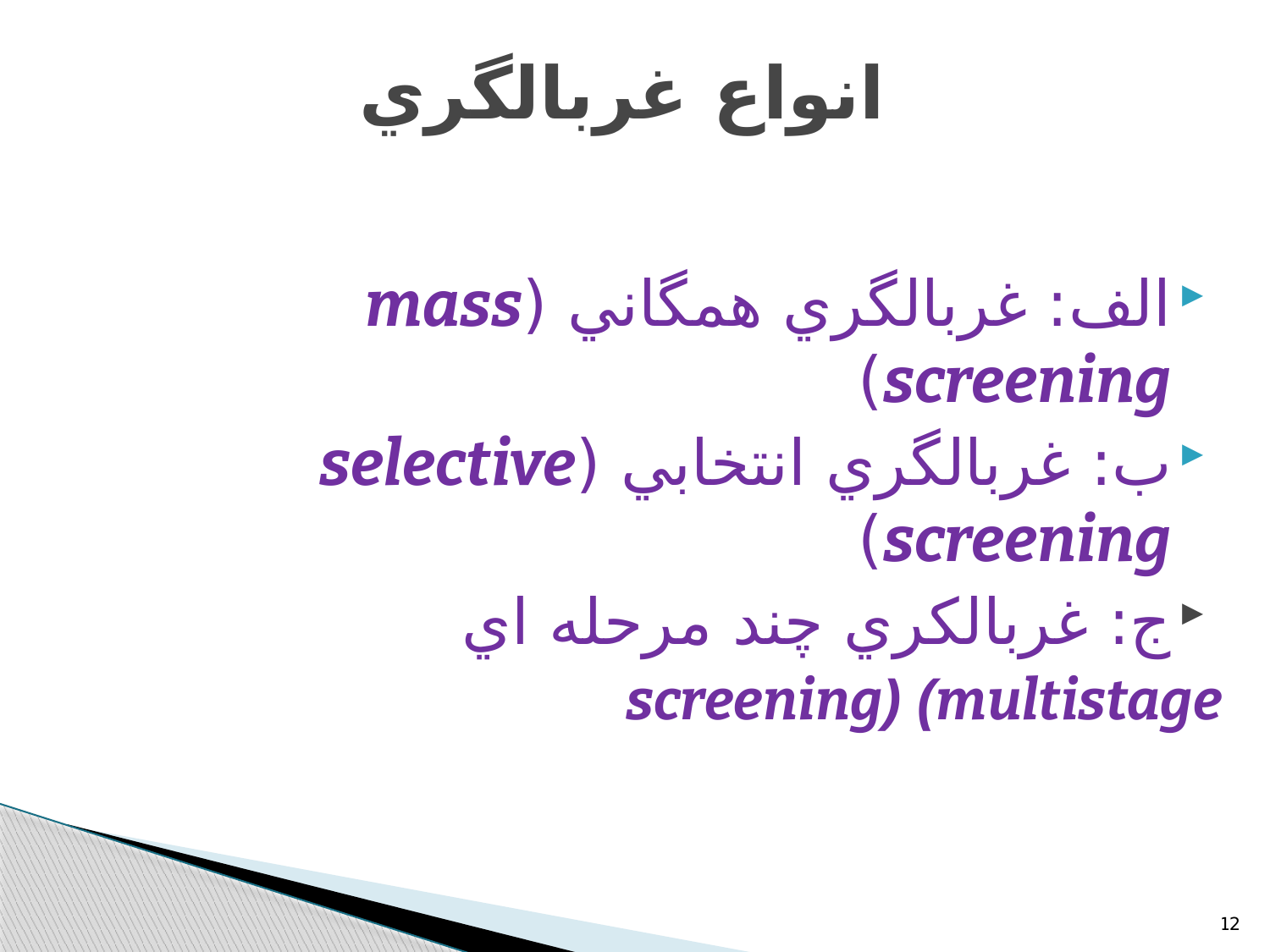

# انواع غربالگري
الف: غربالگري همگاني (mass screening)
ب: غربالگري انتخابي (selective screening)
ج: غربالكري چند مرحله اي
 screening) (multistage
12